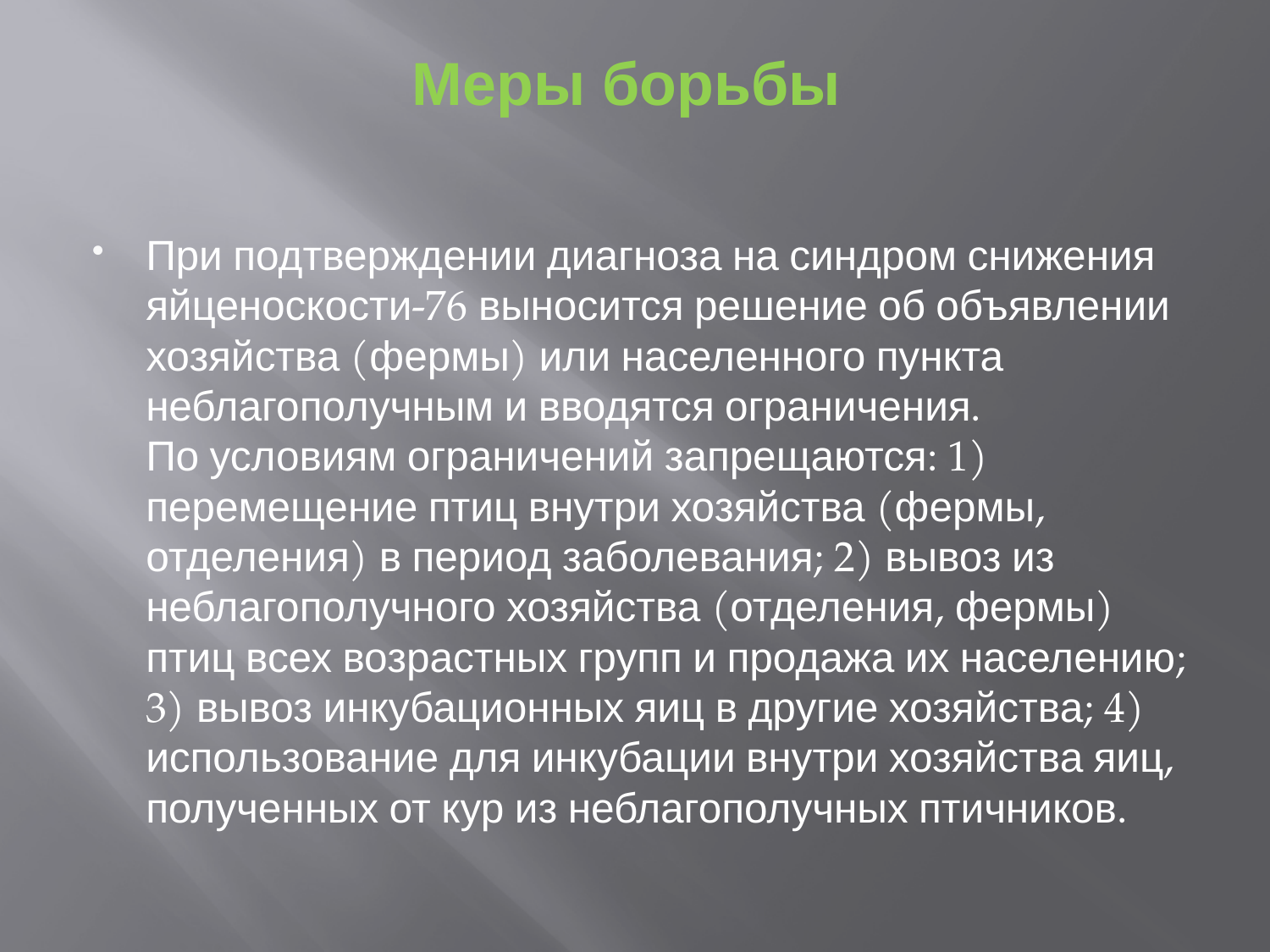

# Меры борьбы
При подтверждении диагноза на синдром снижения яйценоскости-76 выносится решение об объявлении хозяйства (фермы) или населенного пункта неблагополучным и вводятся ограничения. 
По условиям ограничений запрещаются: 1) перемещение птиц внутри хозяйства (фермы, отделения) в период заболевания; 2) вывоз из неблагополучного хозяйства (отделения, фермы) птиц всех возрастных групп и продажа их населению; 3) вывоз инкубационных яиц в другие хозяйства; 4) использование для инкубации внутри хозяйства яиц, полученных от кур из неблагополучных птичников.